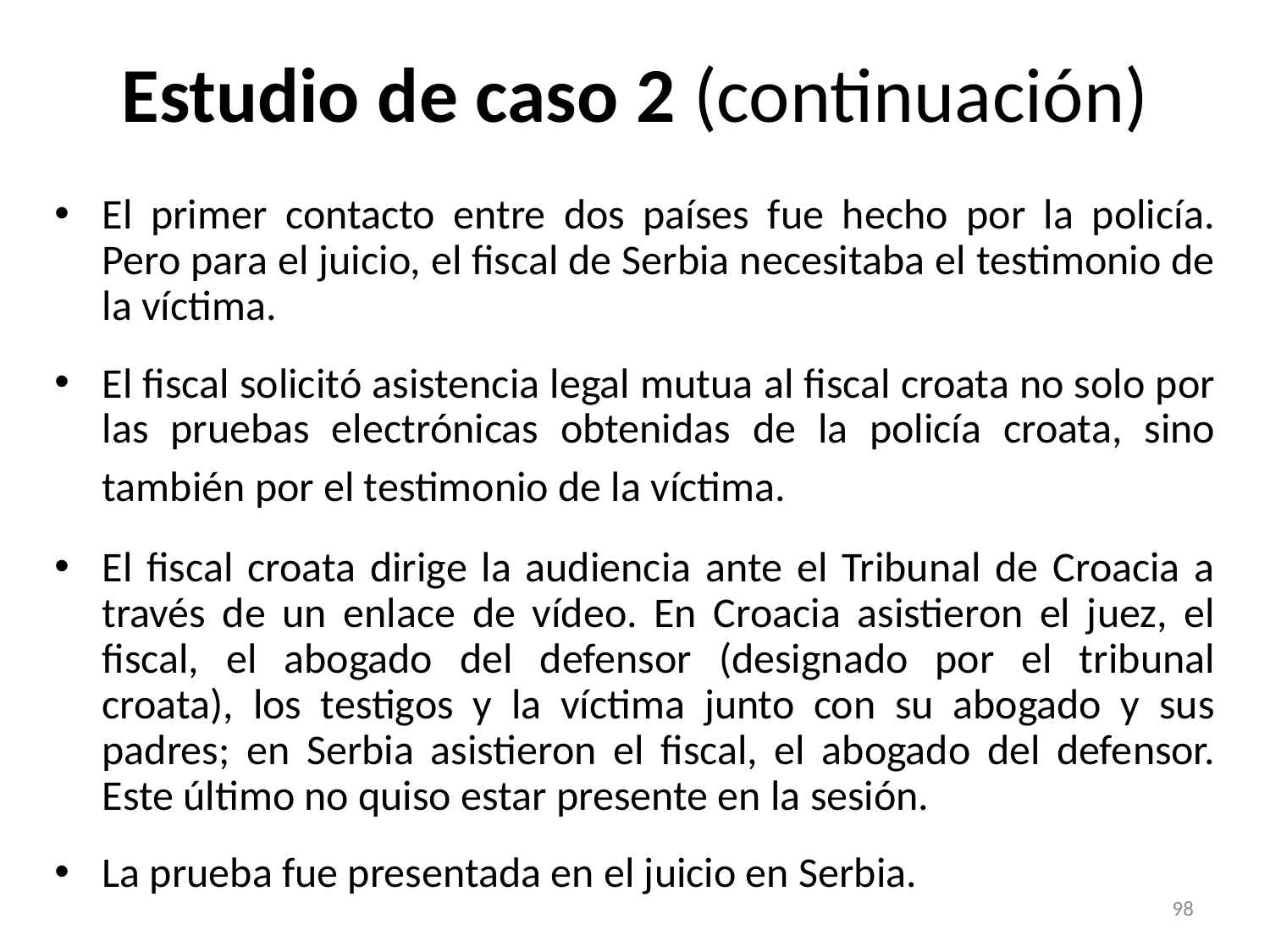

# Estudio de caso 2 (continuación)
El primer contacto entre dos países fue hecho por la policía. Pero para el juicio, el fiscal de Serbia necesitaba el testimonio de la víctima.
El fiscal solicitó asistencia legal mutua al fiscal croata no solo por las pruebas electrónicas obtenidas de la policía croata, sino también por el testimonio de la víctima.
El fiscal croata dirige la audiencia ante el Tribunal de Croacia a través de un enlace de vídeo. En Croacia asistieron el juez, el fiscal, el abogado del defensor (designado por el tribunal croata), los testigos y la víctima junto con su abogado y sus padres; en Serbia asistieron el fiscal, el abogado del defensor. Este último no quiso estar presente en la sesión.
La prueba fue presentada en el juicio en Serbia.

98